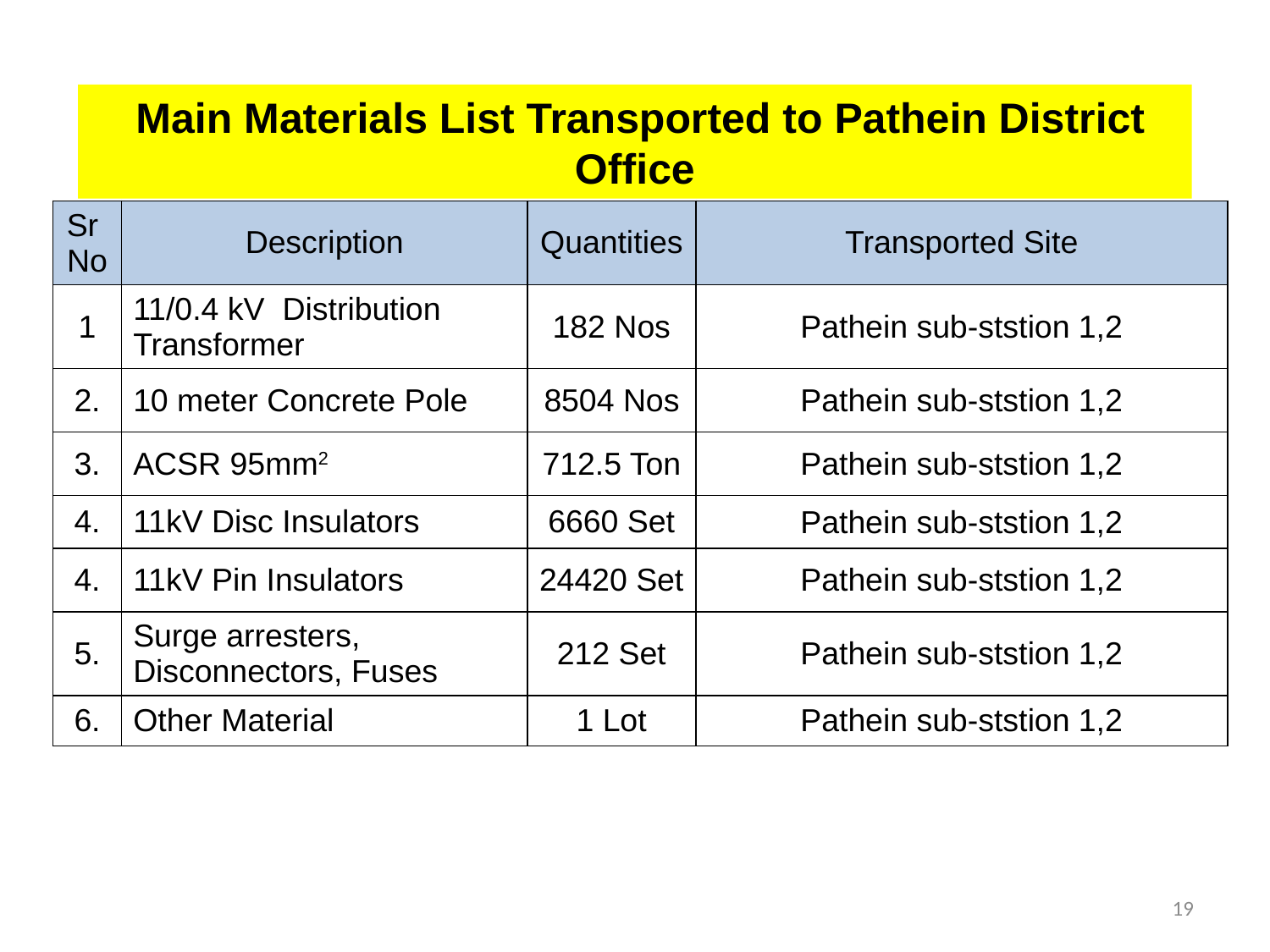

Main Materials List Transported to Pathein District Office
| Sr No | Description | Quantities | Transported Site |
| --- | --- | --- | --- |
| 1 | 11/0.4 kV Distribution Transformer | 182 Nos | Pathein sub-ststion 1,2 |
| 2. | 10 meter Concrete Pole | 8504 Nos | Pathein sub-ststion 1,2 |
| 3. | ACSR 95mm2 | 712.5 Ton | Pathein sub-ststion 1,2 |
| 4. | 11kV Disc Insulators | 6660 Set | Pathein sub-ststion 1,2 |
| 4. | 11kV Pin Insulators | 24420 Set | Pathein sub-ststion 1,2 |
| 5. | Surge arresters, Disconnectors, Fuses | 212 Set | Pathein sub-ststion 1,2 |
| 6. | Other Material | 1 Lot | Pathein sub-ststion 1,2 |
19